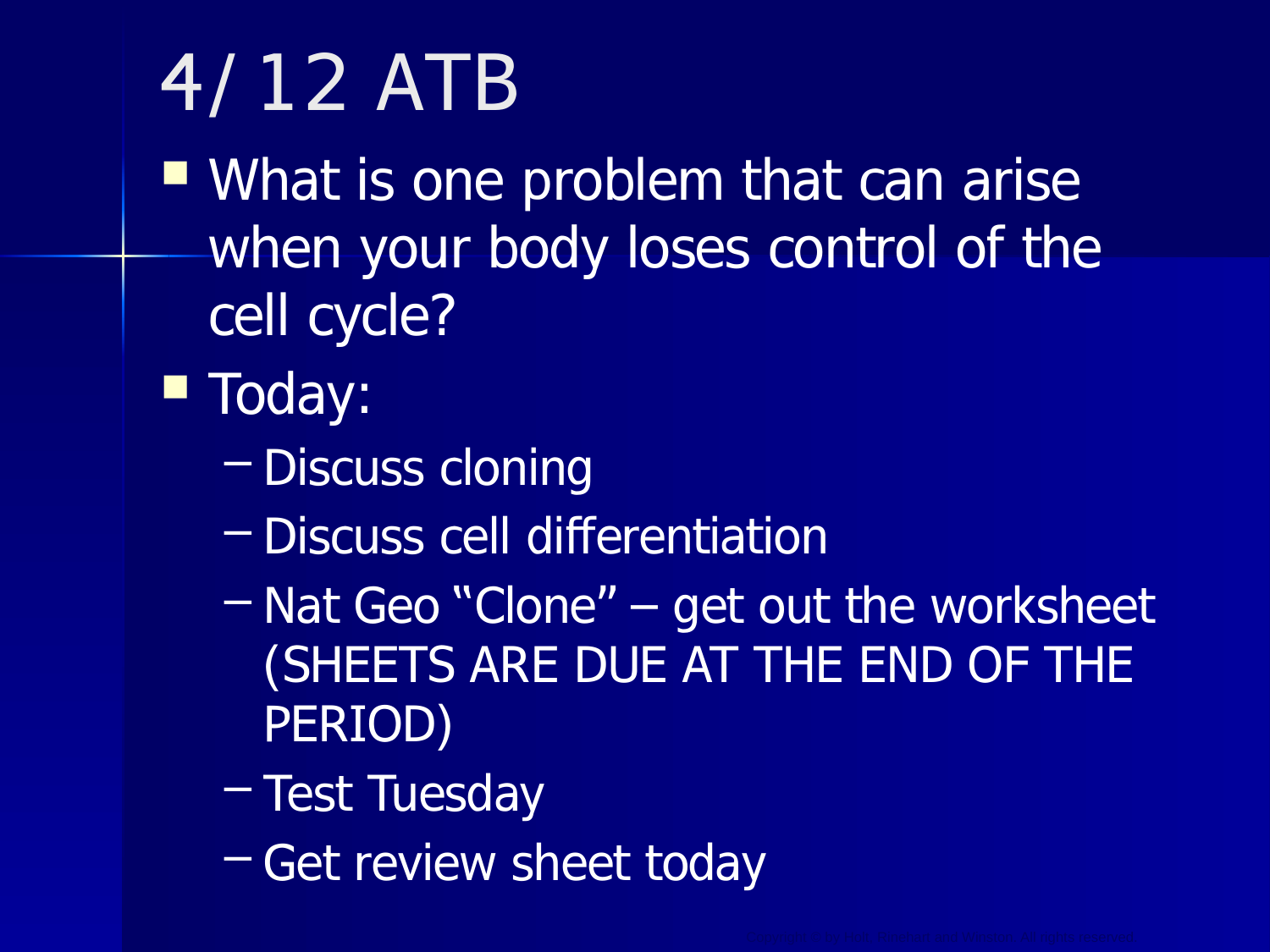

# 4/12 ATB
What is one problem that can arise when your body loses control of the cell cycle?
Today:
Discuss cloning
Discuss cell differentiation
Nat Geo “Clone” – get out the worksheet (SHEETS ARE DUE AT THE END OF THE PERIOD)
Test Tuesday
Get review sheet today